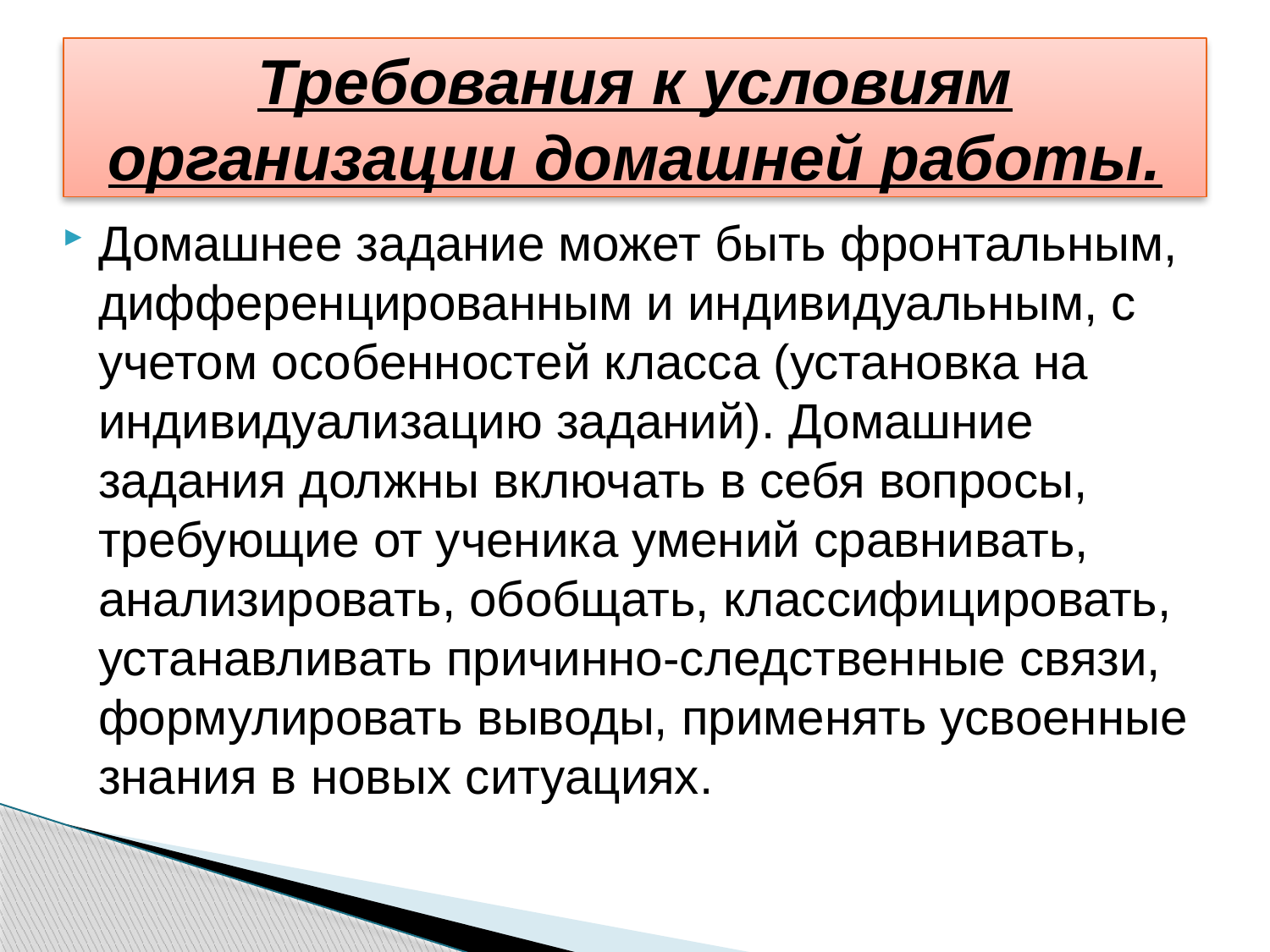

# Требования к условиям организации домашней работы.
Домашнее задание может быть фронтальным, дифференцированным и индивидуальным, с учетом особенностей класса (установка на индивидуализацию заданий). Домашние задания должны включать в себя вопросы, требующие от ученика умений сравнивать, анализировать, обобщать, классифицировать, устанавливать причинно-следственные связи, формулировать выводы, применять усвоенные знания в новых ситуациях.